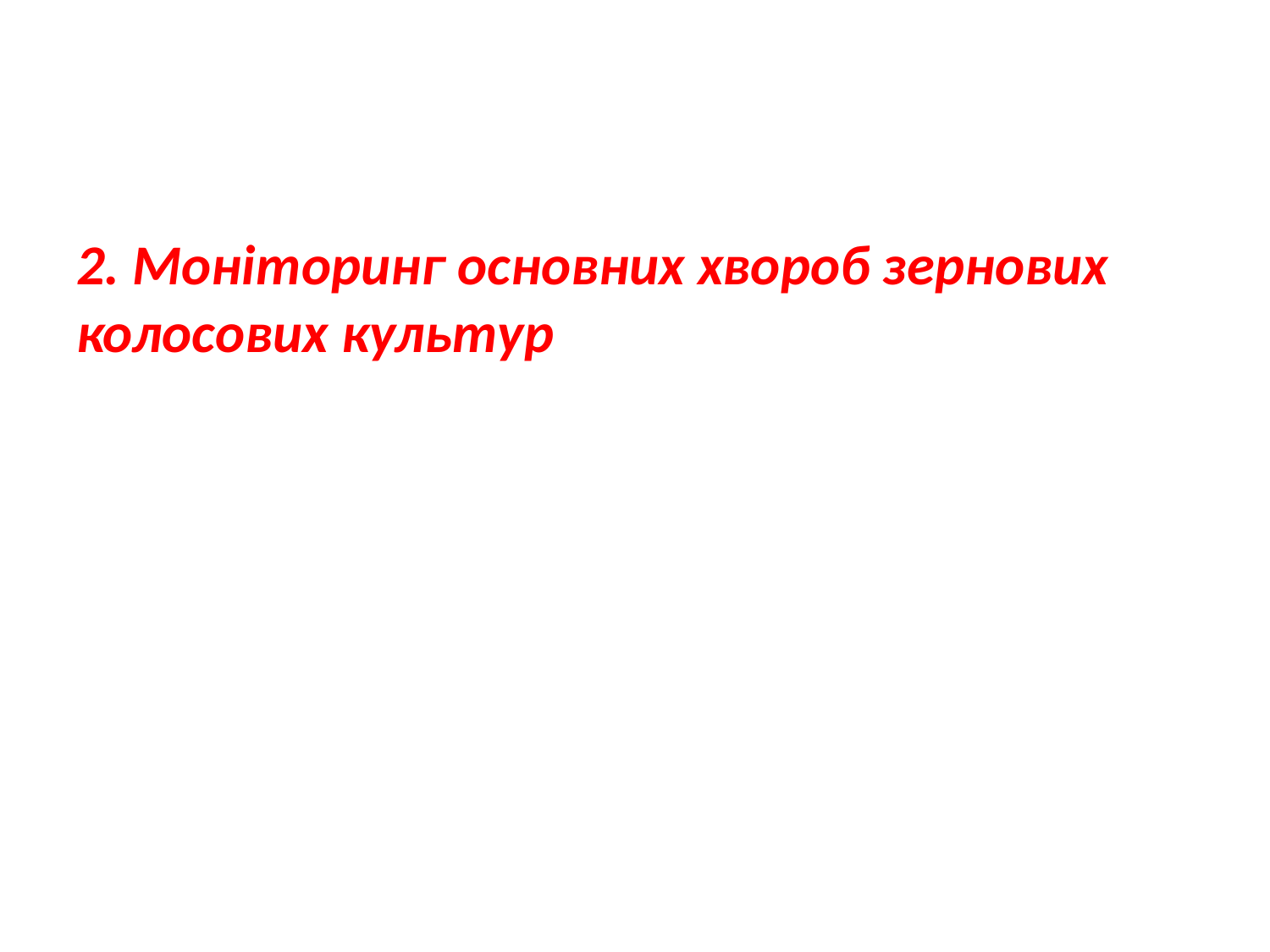

#
2. Моніторинг основних хвороб зернових колосових культур